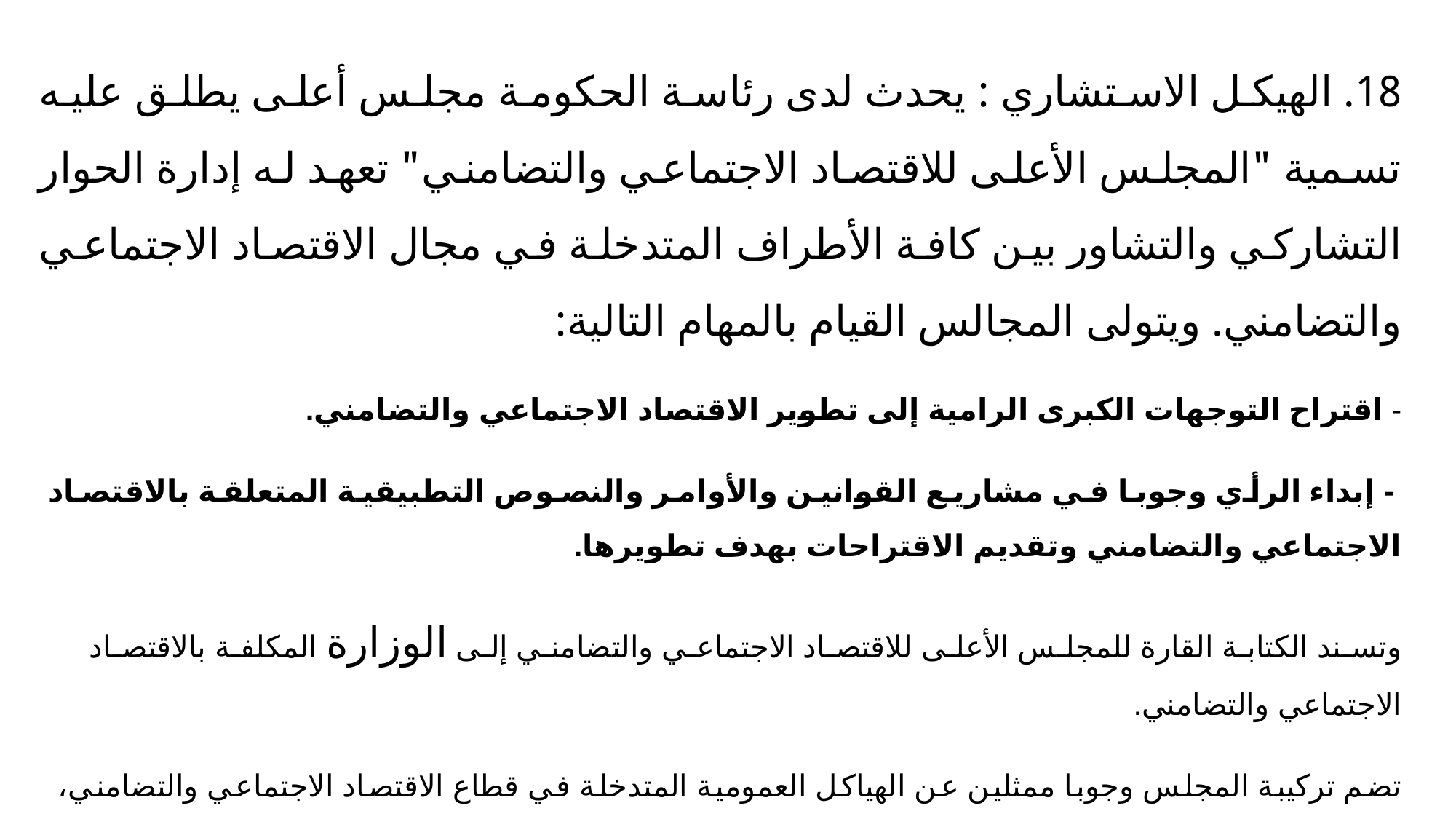

18. الهيكل الاستشاري : يحدث لدى رئاسة الحكومة مجلس أعلى يطلق عليه تسمية "المجلس الأعلى للاقتصاد الاجتماعي والتضامني" تعهد له إدارة الحوار التشاركي والتشاور بين كافة الأطراف المتدخلة في مجال الاقتصاد الاجتماعي والتضامني. ويتولى المجالس القيام بالمهام التالية:
- اقتراح التوجهات الكبرى الرامية إلى تطوير الاقتصاد الاجتماعي والتضامني.
 - إبداء الرأي وجوبا في مشاريع القوانين والأوامر والنصوص التطبيقية المتعلقة بالاقتصاد الاجتماعي والتضامني وتقديم الاقتراحات بهدف تطويرها.
وتسند الكتابة القارة للمجلس الأعلى للاقتصاد الاجتماعي والتضامني إلى الوزارة المكلفة بالاقتصاد الاجتماعي والتضامني.
تضم تركيبة المجلس وجوبا ممثلين عن الهياكل العمومية المتدخلة في قطاع الاقتصاد الاجتماعي والتضامني، وممثلين عن مؤسسات الاقتصاد الاجتماعي والتضامني، وخبراء مستقلين وممثلين عن المجتمع المدني.  وتضبط تركيبة المجلس ومهامه وطرق تسييره بمقتضى أمر حكومي.